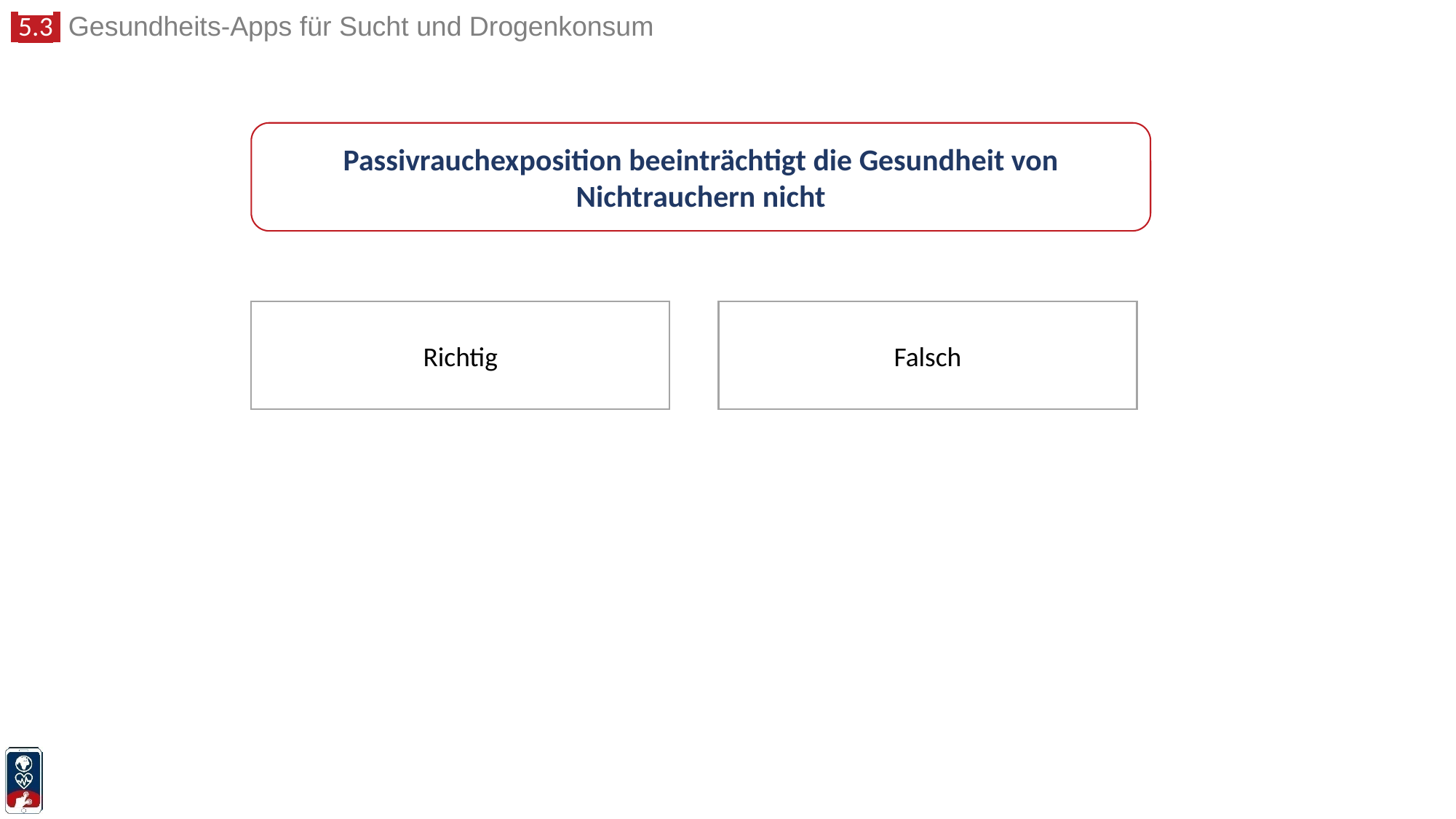

Passivrauchexposition beeinträchtigt die Gesundheit von Nichtrauchern nicht
Richtig
Falsch